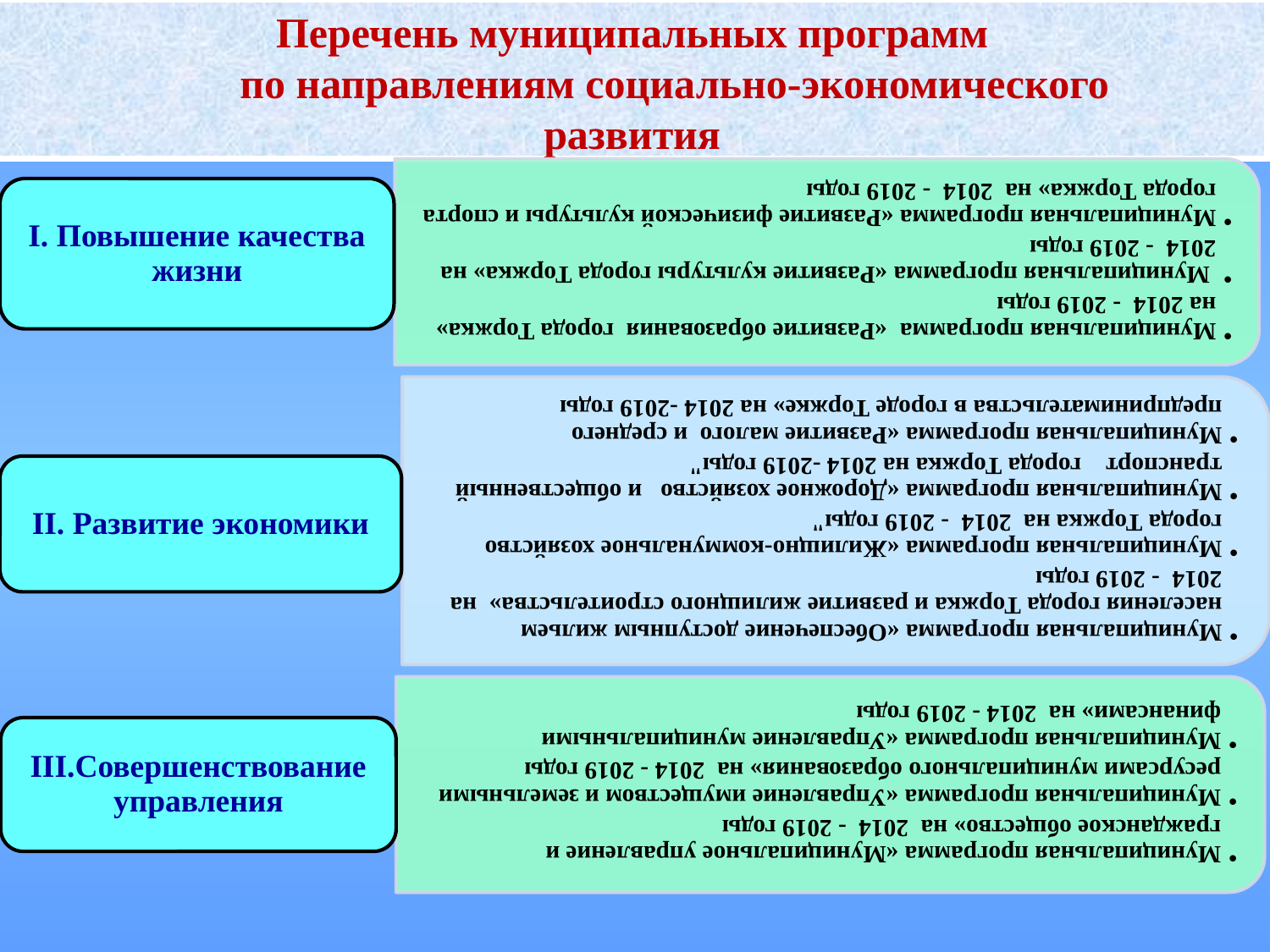

# Перечень муниципальных программ по направлениям социально-экономического развития
Муниципальная программа  «Развитие образования  города Торжка» на 2014  - 2019 годы
 Муниципальная программа «Развитие культуры города Торжка» на  2014  - 2019 годы
Муниципальная программа «Развитие физической культуры и спорта города Торжка» на  2014  - 2019 годы
I. Повышение качества жизни
Муниципальная программа «Обеспечение доступным жильем населения города Торжка и развитие жилищного строительства»  на  2014  - 2019 годы
Муниципальная программа «Жилищно-коммунальное хозяйство города Торжка на  2014  - 2019 годы"
Муниципальная программа «Дорожное хозяйство   и общественный транспорт    города Торжка на 2014 -2019 годы"
Муниципальная программа «Развитие малого  и среднего  предпринимательства в городе Торжке» на 2014 -2019 годы
II. Развитие экономики
Муниципальная программа «Муниципальное управление и гражданское общество» на  2014  - 2019 годы
Муниципальная программа «Управление имуществом и земельными ресурсами муниципального образования» на  2014 - 2019 годы
Муниципальная программа «Управление муниципальными финансами» на  2014 - 2019 годы
III.Совершенствование управления